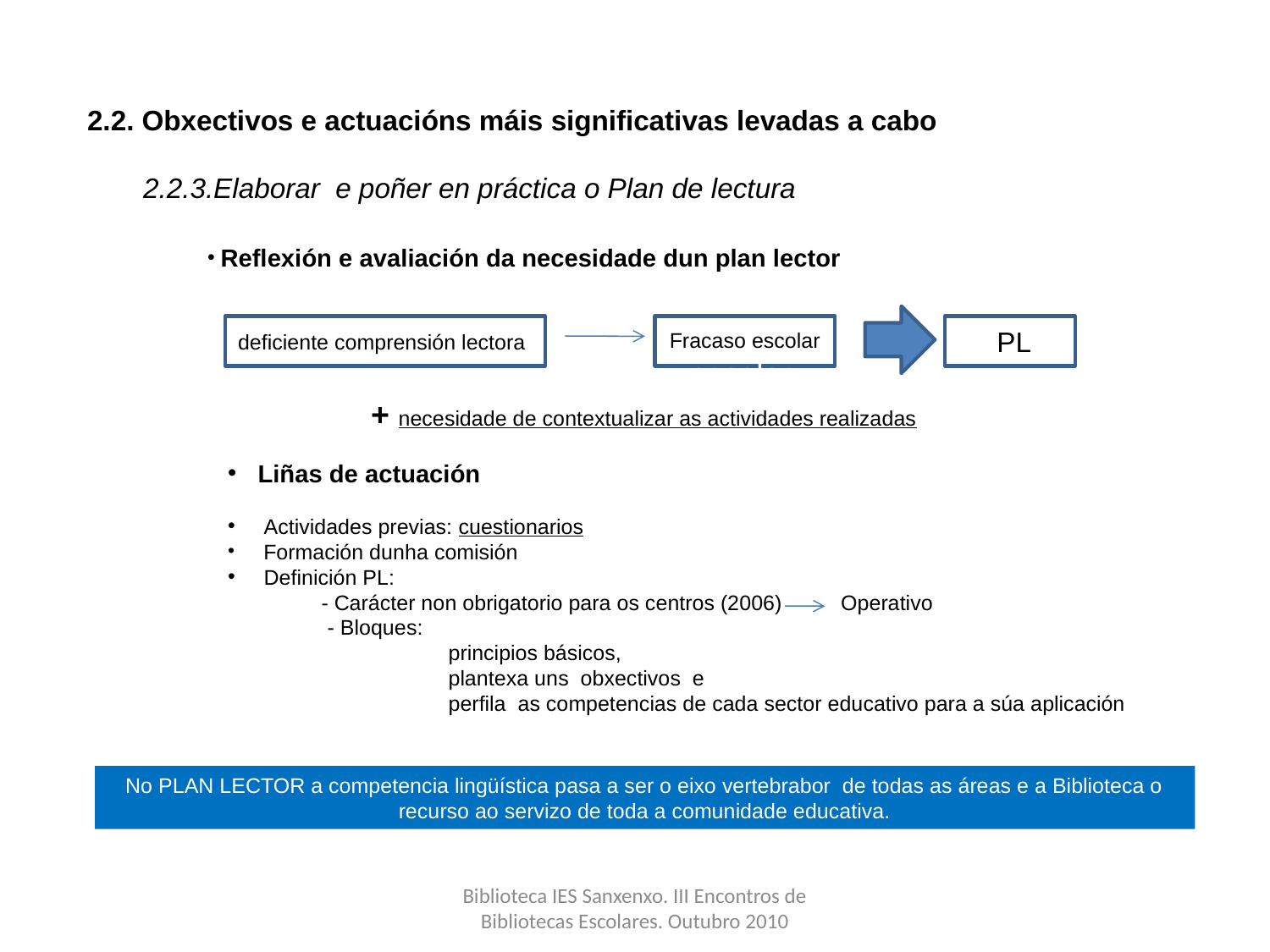

+ necesidade de contextualizar as actividades realizadas

Liñas de actuación

 Actividades previas: cuestionarios
 Formación dunha comisión
 Definición PL:
		- Carácter non obrigatorio para os centros (2006)          Operativo
		 - Bloques:
			principios básicos,
 			plantexa uns  obxectivos  e
			perfila  as competencias de cada sector educativo para a súa aplicación

2.2. Obxectivos e actuacións máis significativas levadas a cabo

        2.2.3.Elaborar  e poñer en práctica o Plan de lectura

 Reflexión e avaliación da necesidade dun plan lector

deficiente comprensión lectora

Fracaso escolar escolar
 PL
No PLAN LECTOR a competencia lingüística pasa a ser o eixo vertebrabor  de todas as áreas e a Biblioteca o recurso ao servizo de toda a comunidade educativa.
Biblioteca IES Sanxenxo. III Encontros de Bibliotecas Escolares. Outubro 2010